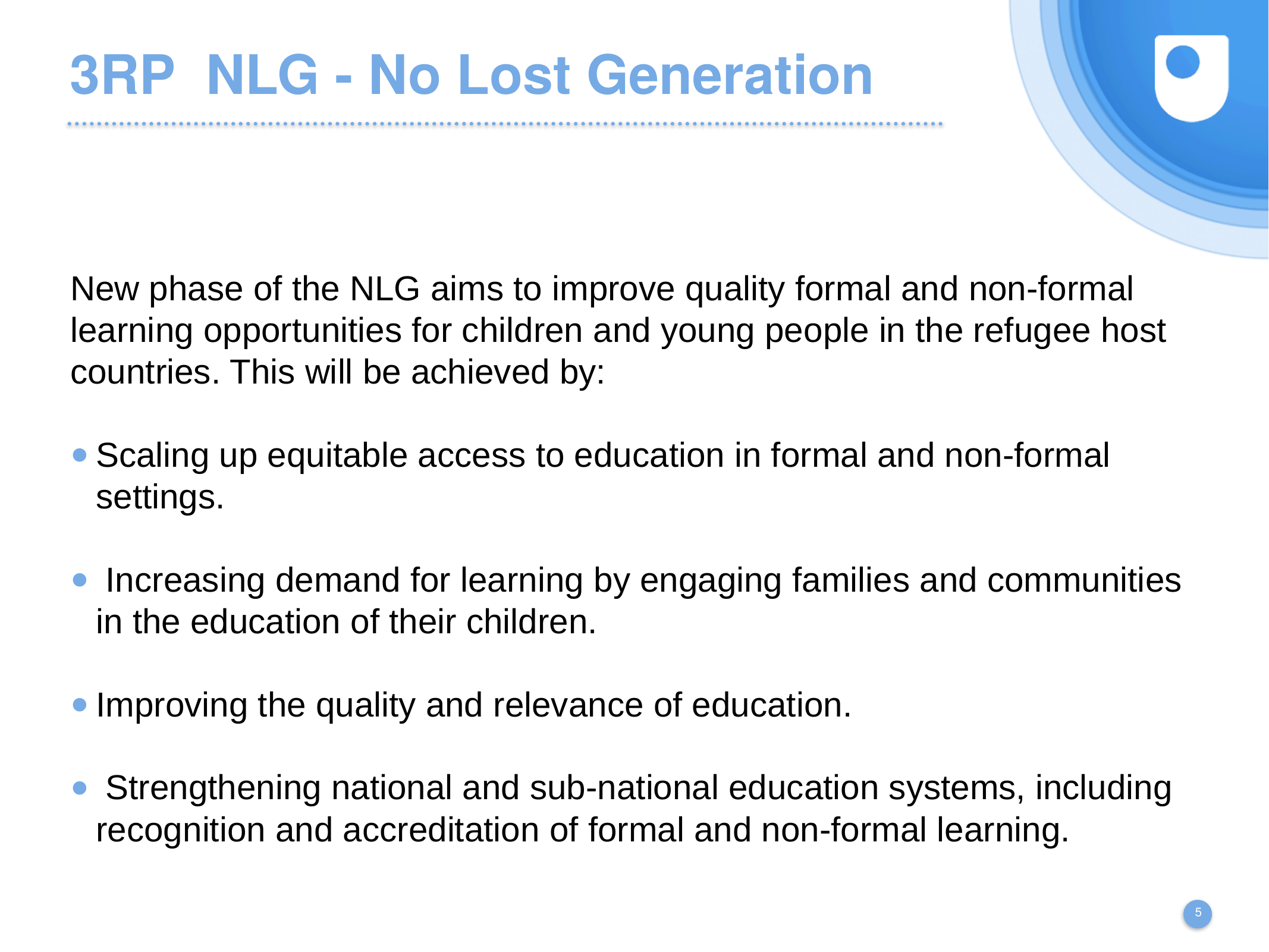

# 3RP  NLG - No Lost Generation
New phase of the NLG aims to improve quality formal and non-formal learning opportunities for children and young people in the refugee host countries. This will be achieved by:

Scaling up equitable access to education in formal and non-formal settings.

 Increasing demand for learning by engaging families and communities in the education of their children.

Improving the quality and relevance of education.

 Strengthening national and sub-national education systems, including recognition and accreditation of formal and non-formal learning.
5